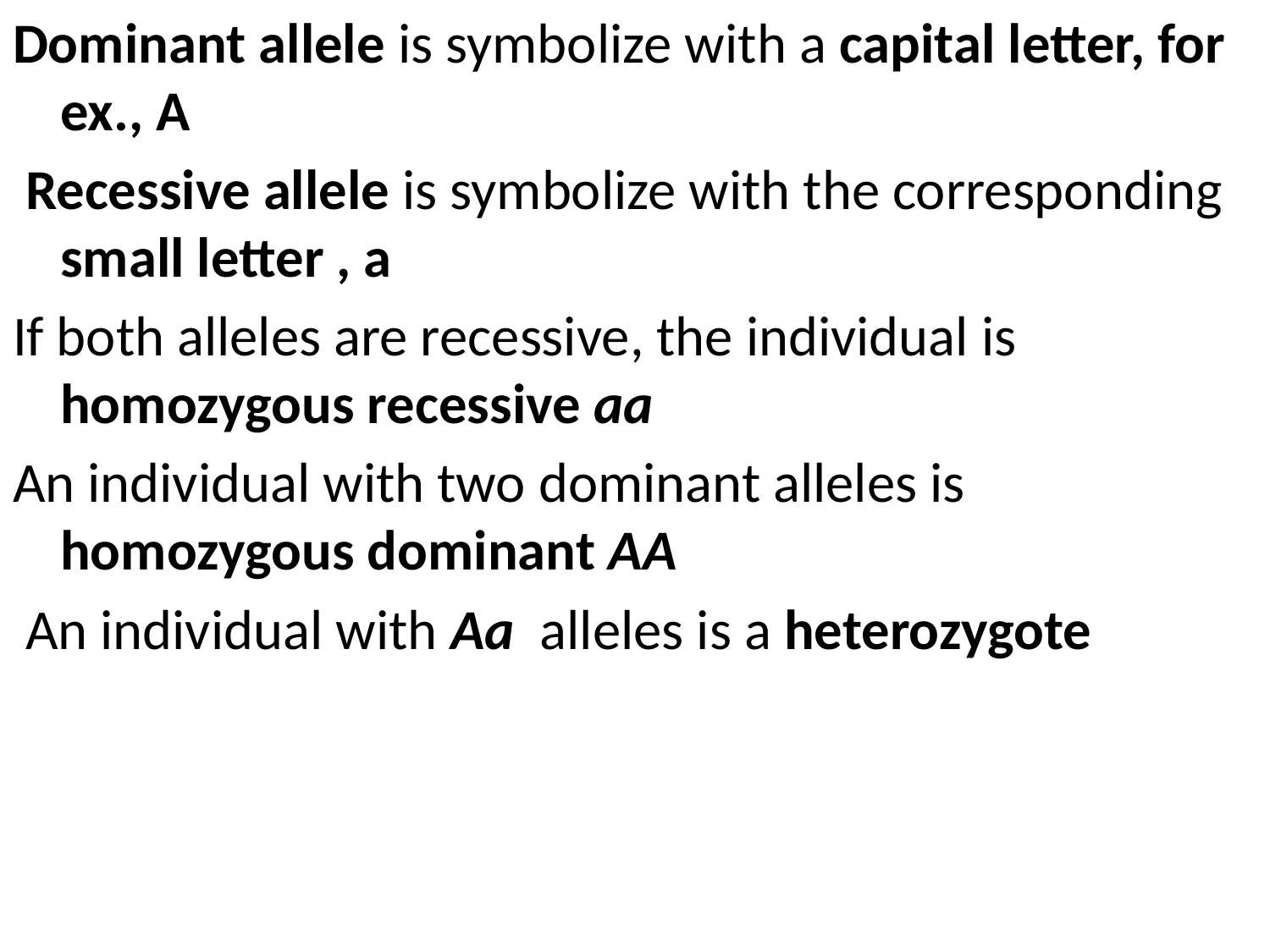

Dominant allele is symbolize with a capital letter, for ex., A
 Recessive allele is symbolize with the corresponding small letter , a
If both alleles are recessive, the individual is homozygous recessive aa
An individual with two dominant alleles is homozygous dominant AA
 An individual with Aa  alleles is a heterozygote